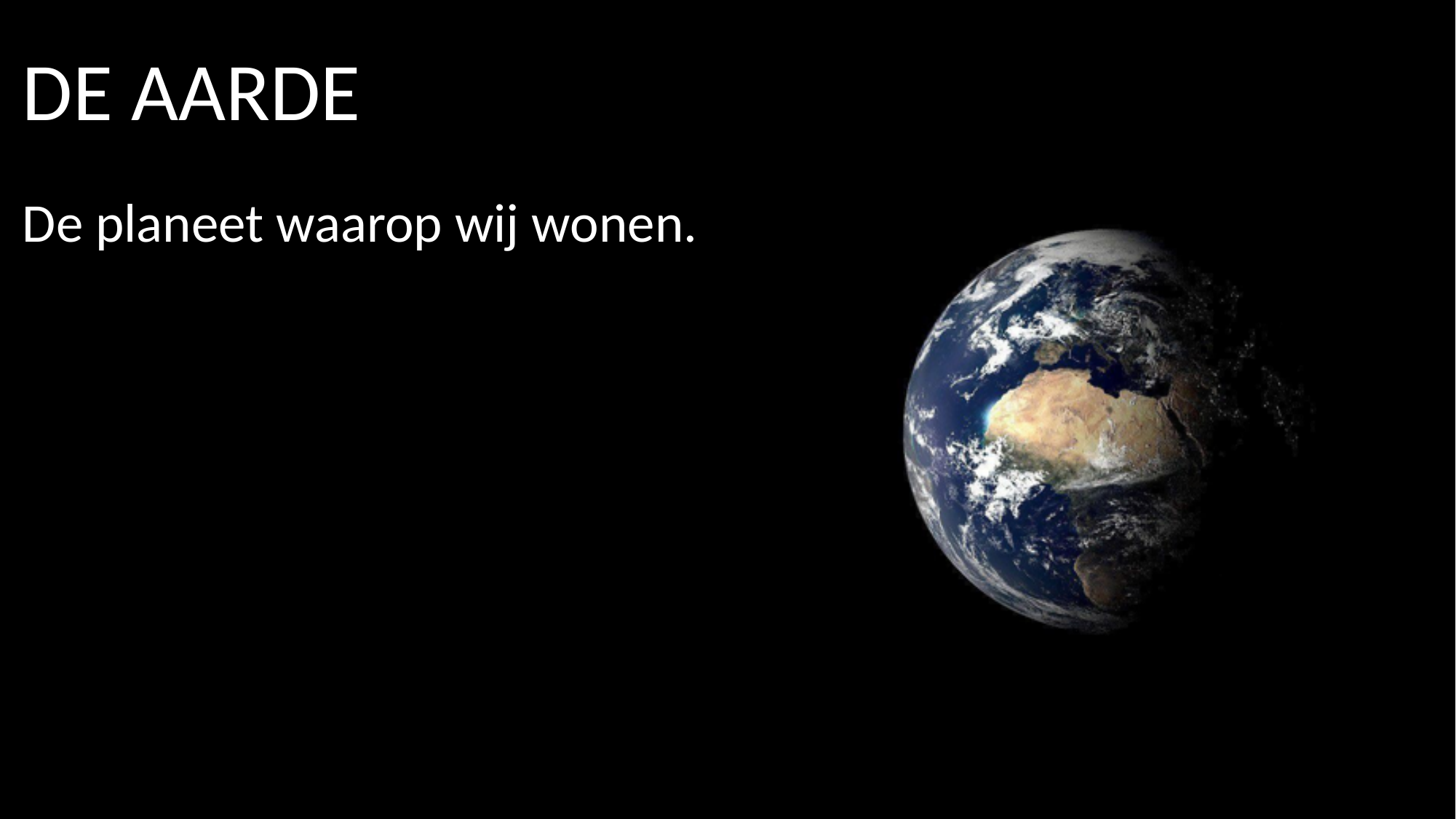

# DE AARDE
De planeet waarop wij wonen.